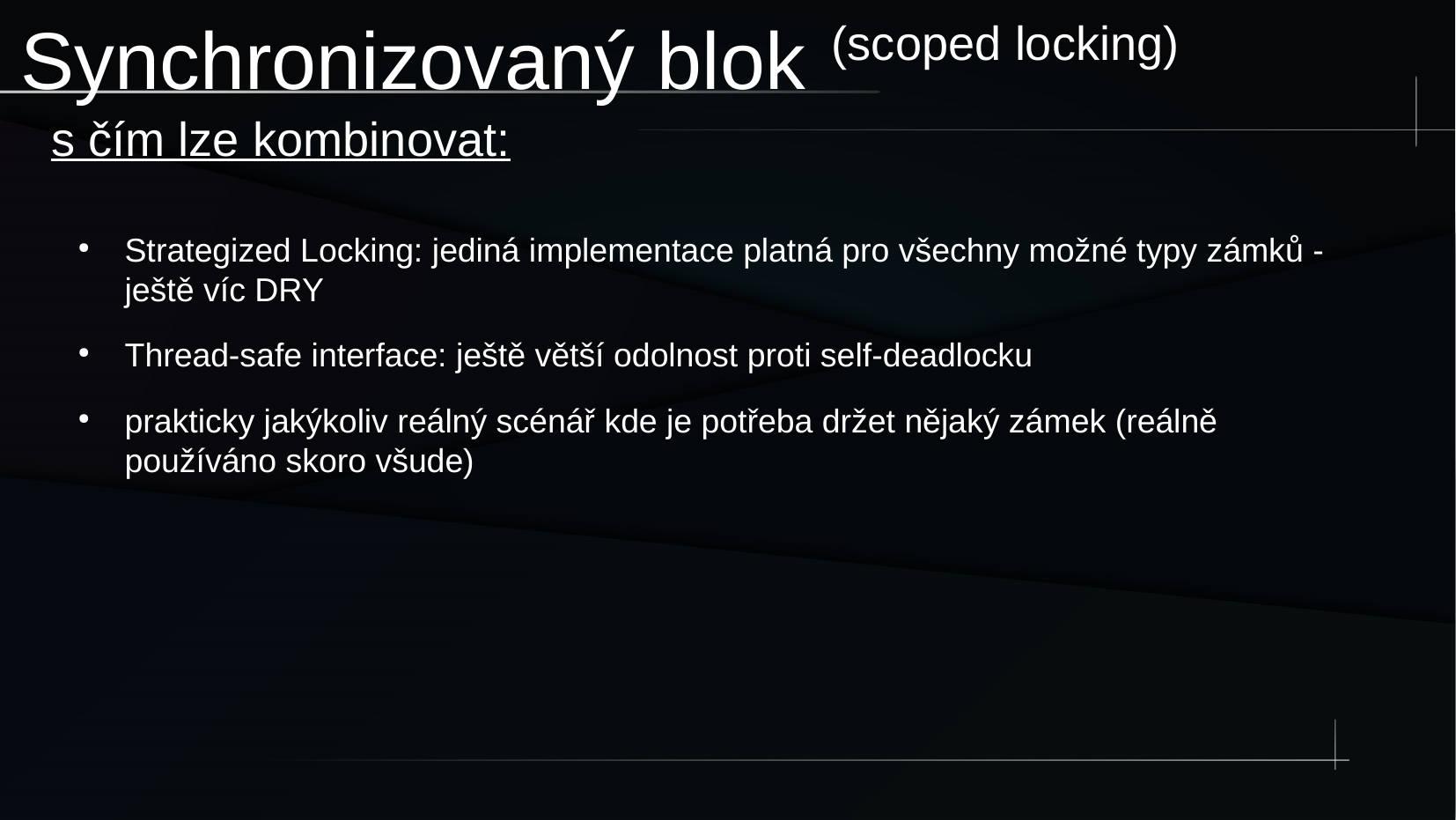

Synchronizovaný blok
(scoped locking)
s čím lze kombinovat:
Strategized Locking: jediná implementace platná pro všechny možné typy zámků - ještě víc DRY
Thread-safe interface: ještě větší odolnost proti self-deadlocku
prakticky jakýkoliv reálný scénář kde je potřeba držet nějaký zámek (reálně používáno skoro všude)